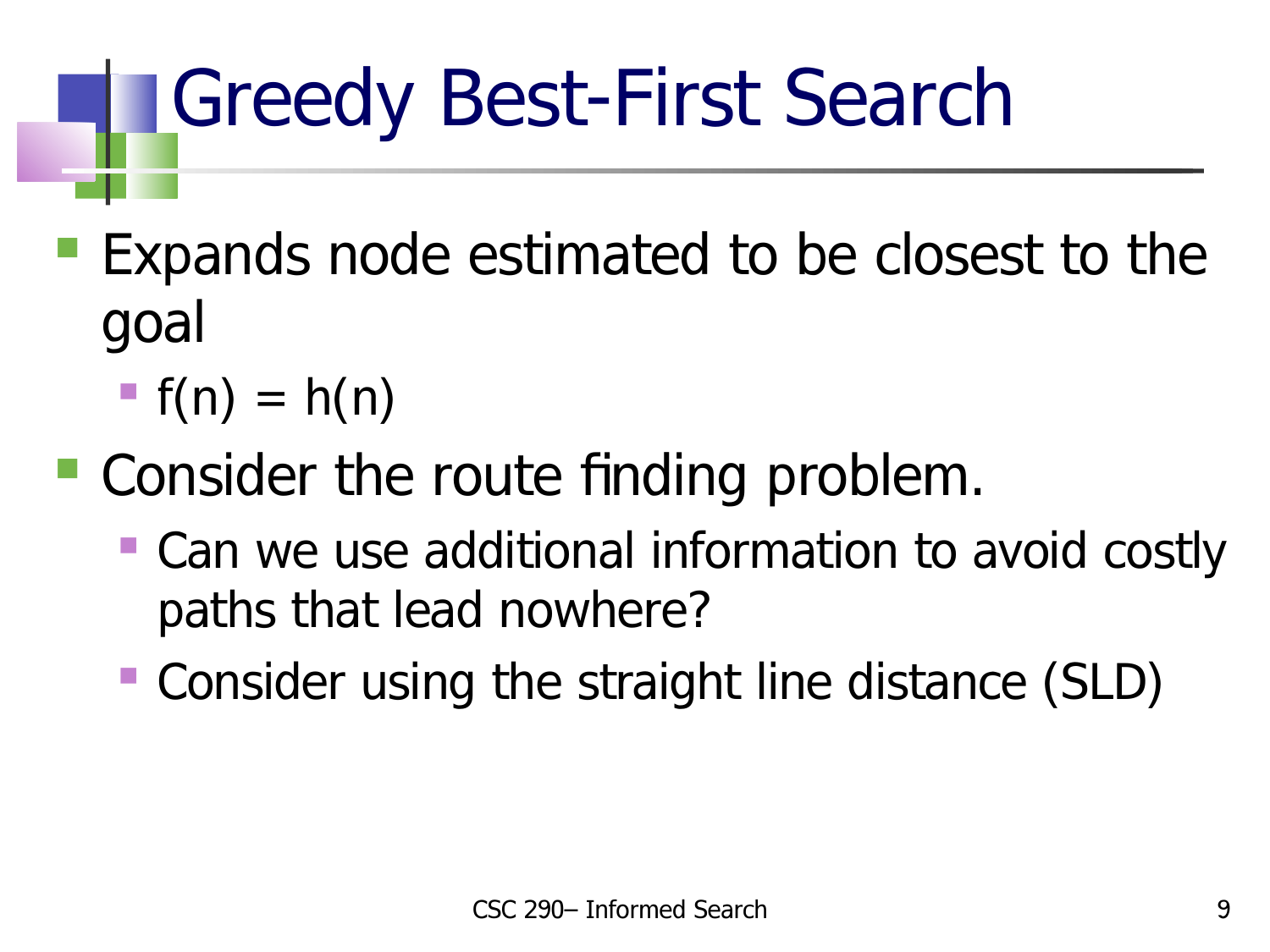

# Greedy Best-First Search
Expands node estimated to be closest to the goal
f(n) = h(n)
Consider the route finding problem.
Can we use additional information to avoid costly paths that lead nowhere?
Consider using the straight line distance (SLD)